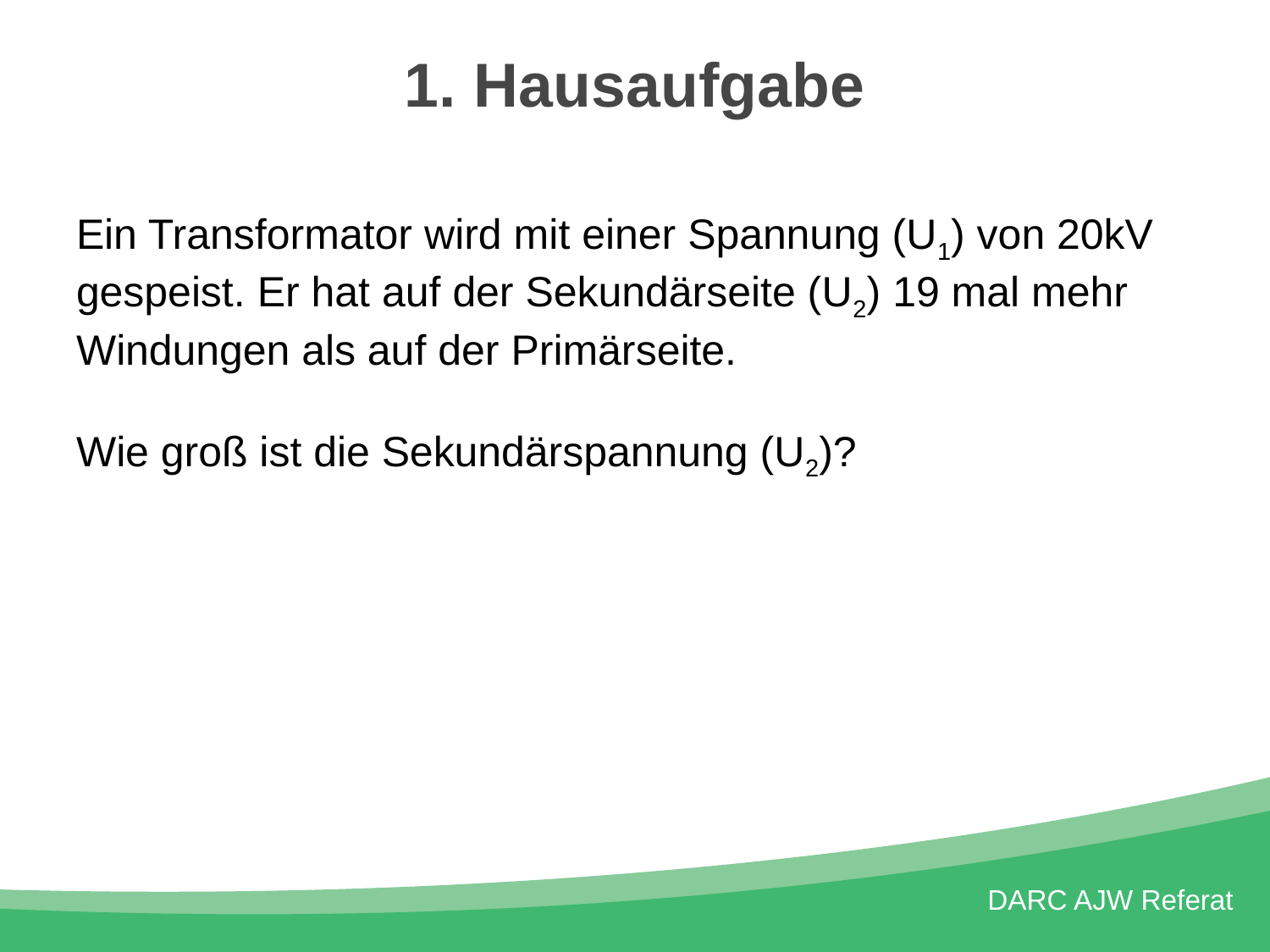

# 1. Hausaufgabe
Ein Transformator wird mit einer Spannung (U1) von 20kV gespeist. Er hat auf der Sekundärseite (U2) 19 mal mehr Windungen als auf der Primärseite.
Wie groß ist die Sekundärspannung (U2)?